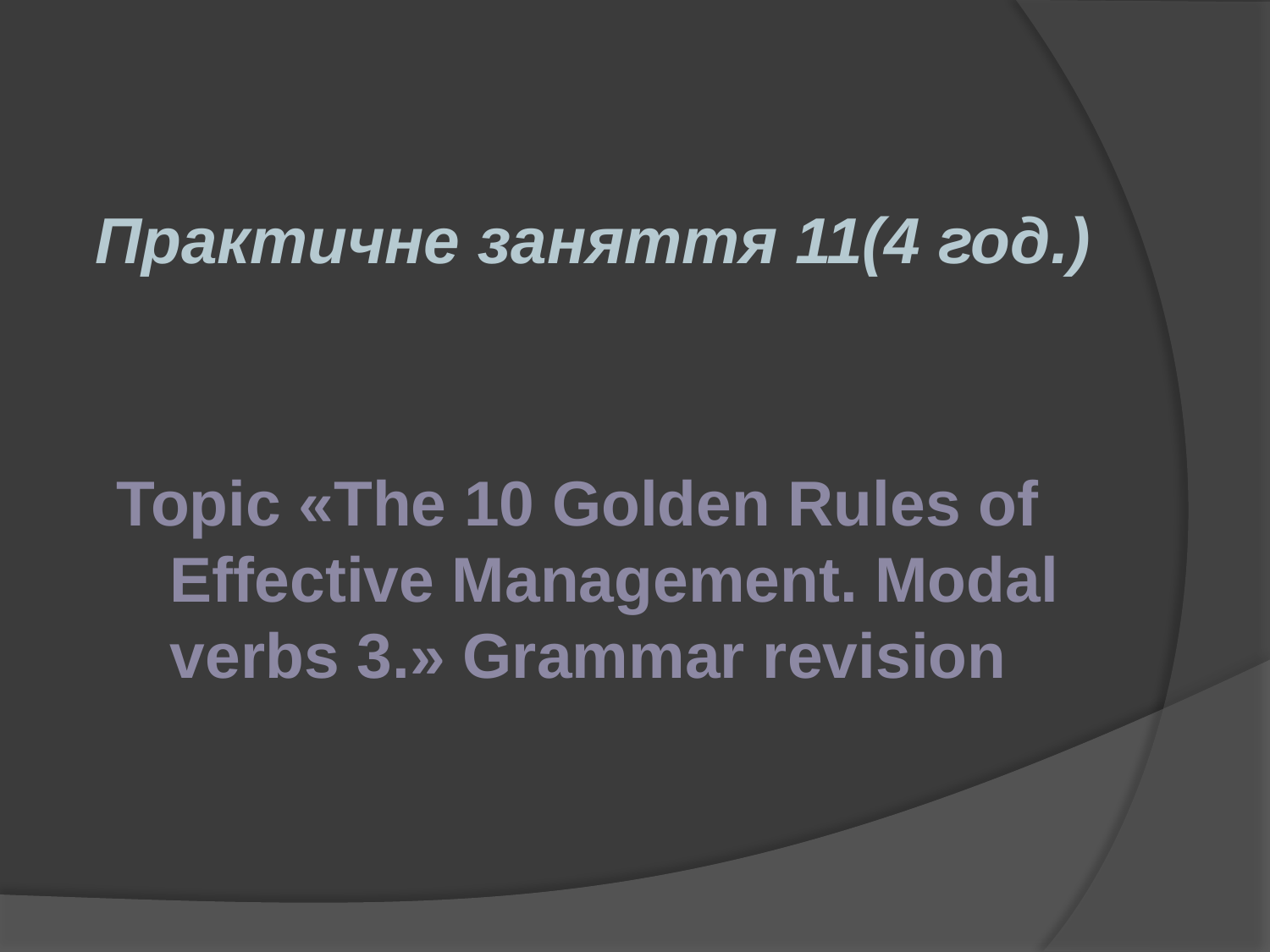

# Практичне заняття 11(4 год.)
Topic «The 10 Golden Rules of Effective Management. Modal verbs 3.» Grammar revision